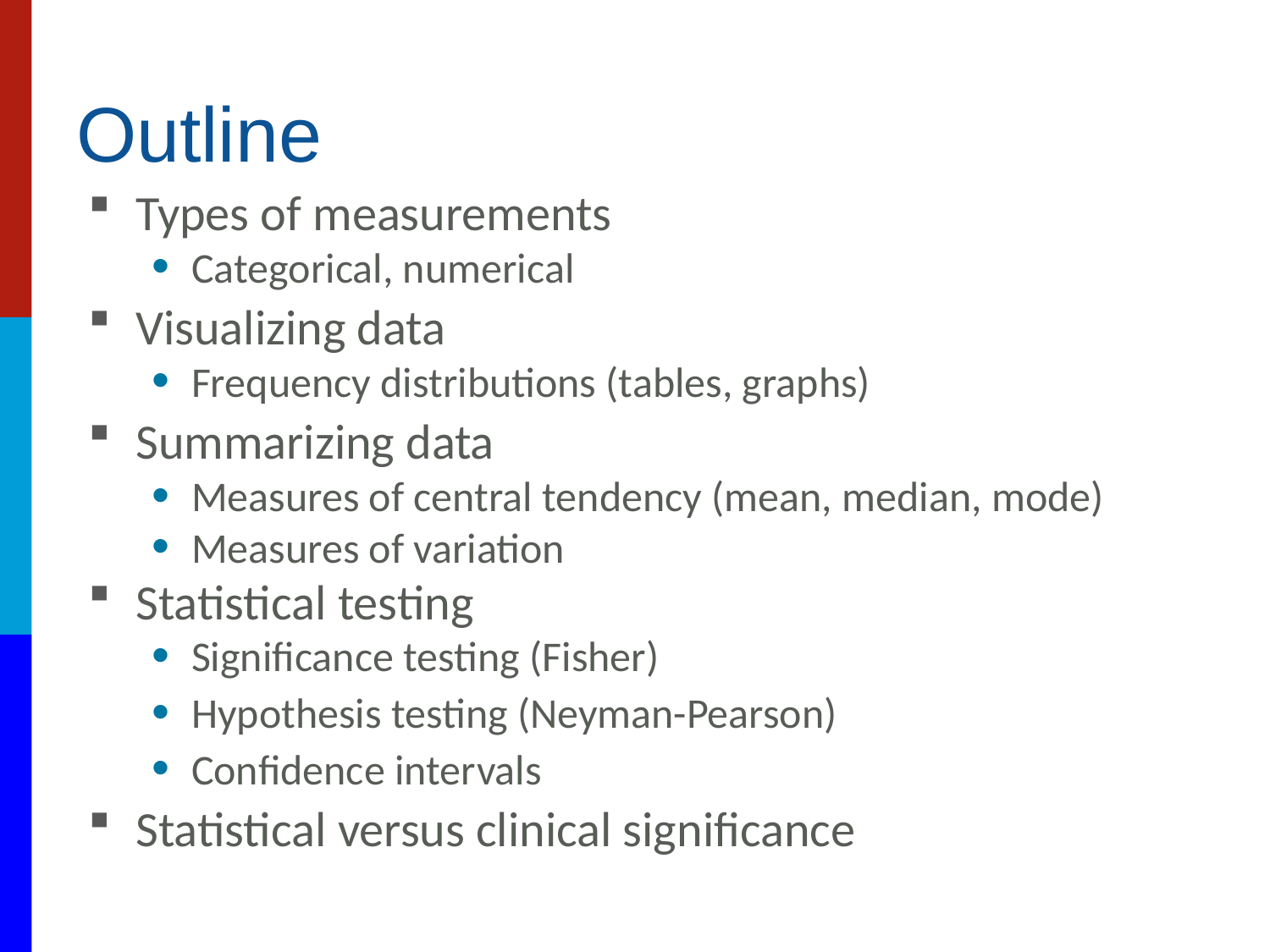

# Outline
Types of measurements
Categorical, numerical
Visualizing data
Frequency distributions (tables, graphs)
Summarizing data
Measures of central tendency (mean, median, mode)
Measures of variation
Statistical testing
Significance testing (Fisher)
Hypothesis testing (Neyman-Pearson)
Confidence intervals
Statistical versus clinical significance